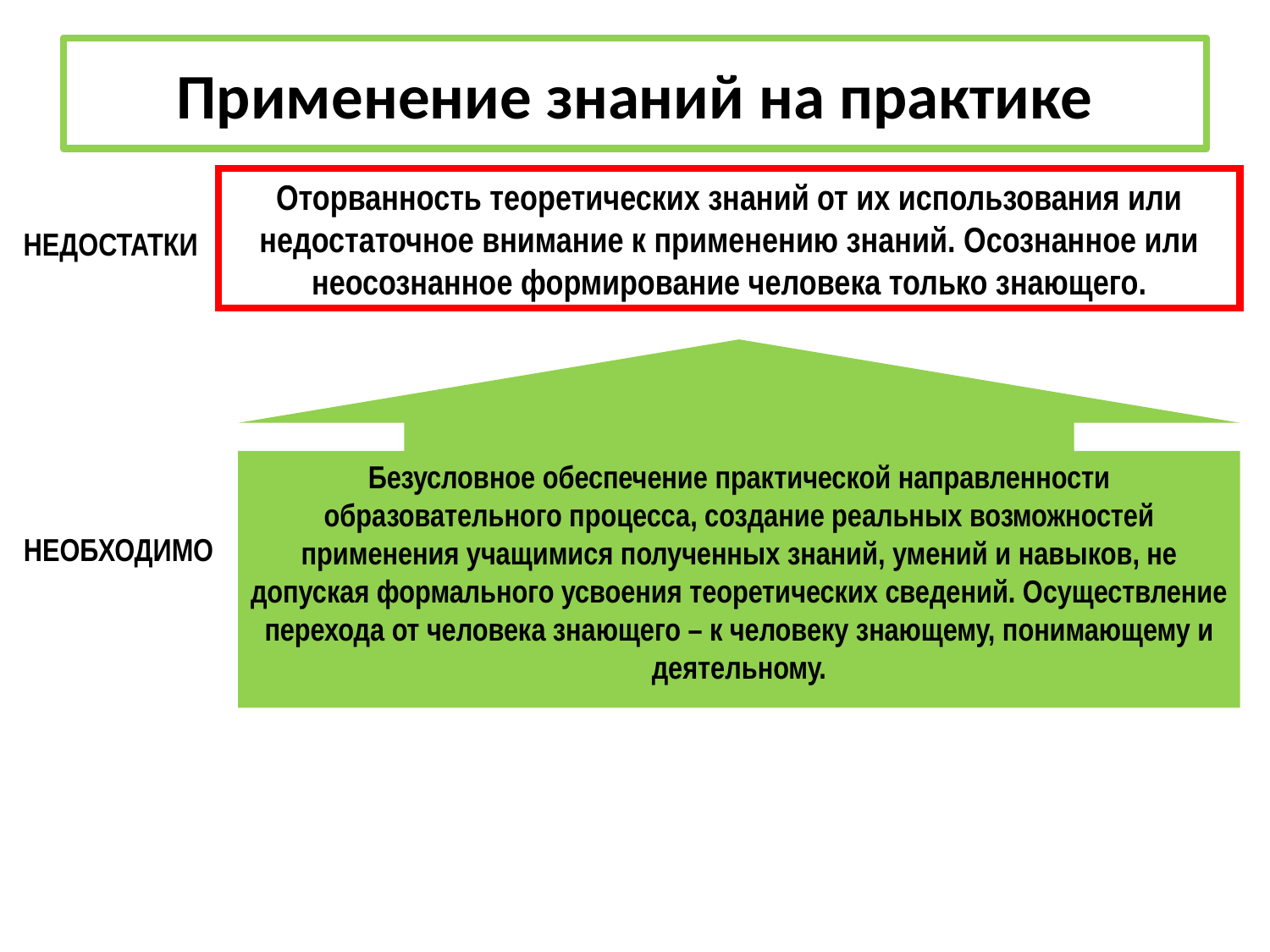

Применение знаний на практике
Оторванность теоретических знаний от их использования или недостаточное внимание к применению знаний. Осознанное или неосознанное формирование человека только знающего.
НЕДОСТАТКИ
Безусловное обеспечение практической направленности образовательного процесса, создание реальных возможностей применения учащимися полученных знаний, умений и навыков, не допуская формального усвоения теоретических сведений. Осуществление перехода от человека знающего – к человеку знающему, понимающему и деятельному.

НЕОБХОДИМО